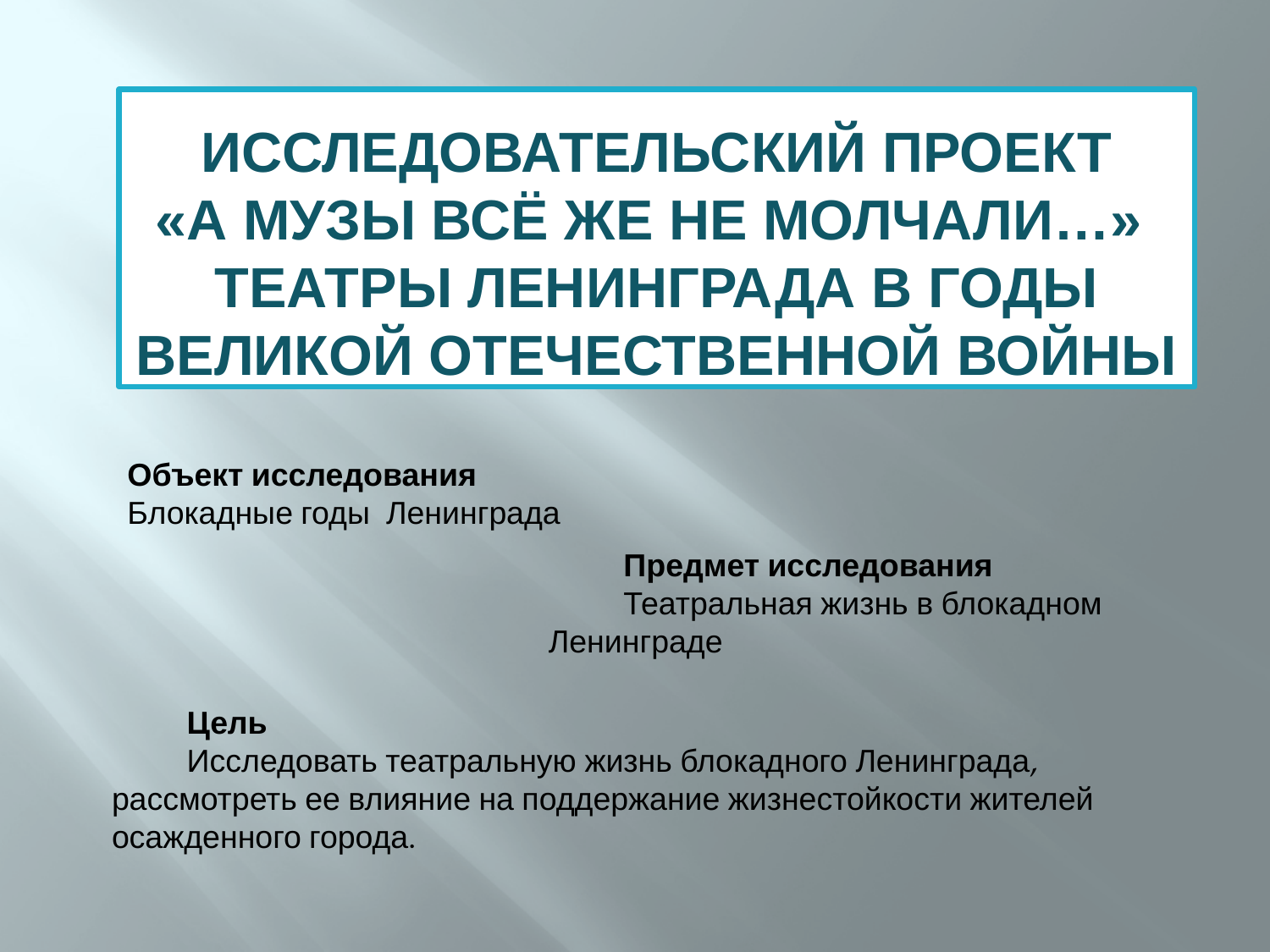

# Исследовательский проект «А музы всё же не молчали…» Театры Ленинграда в годы Великой Отечественной войны
Объект исследования
Блокадные годы  Ленинграда
Предмет исследования
Театральная жизнь в блокадном Ленинграде
Цель
Исследовать театральную жизнь блокадного Ленинграда, рассмотреть ее влияние на поддержание жизнестойкости жителей осажденного города.